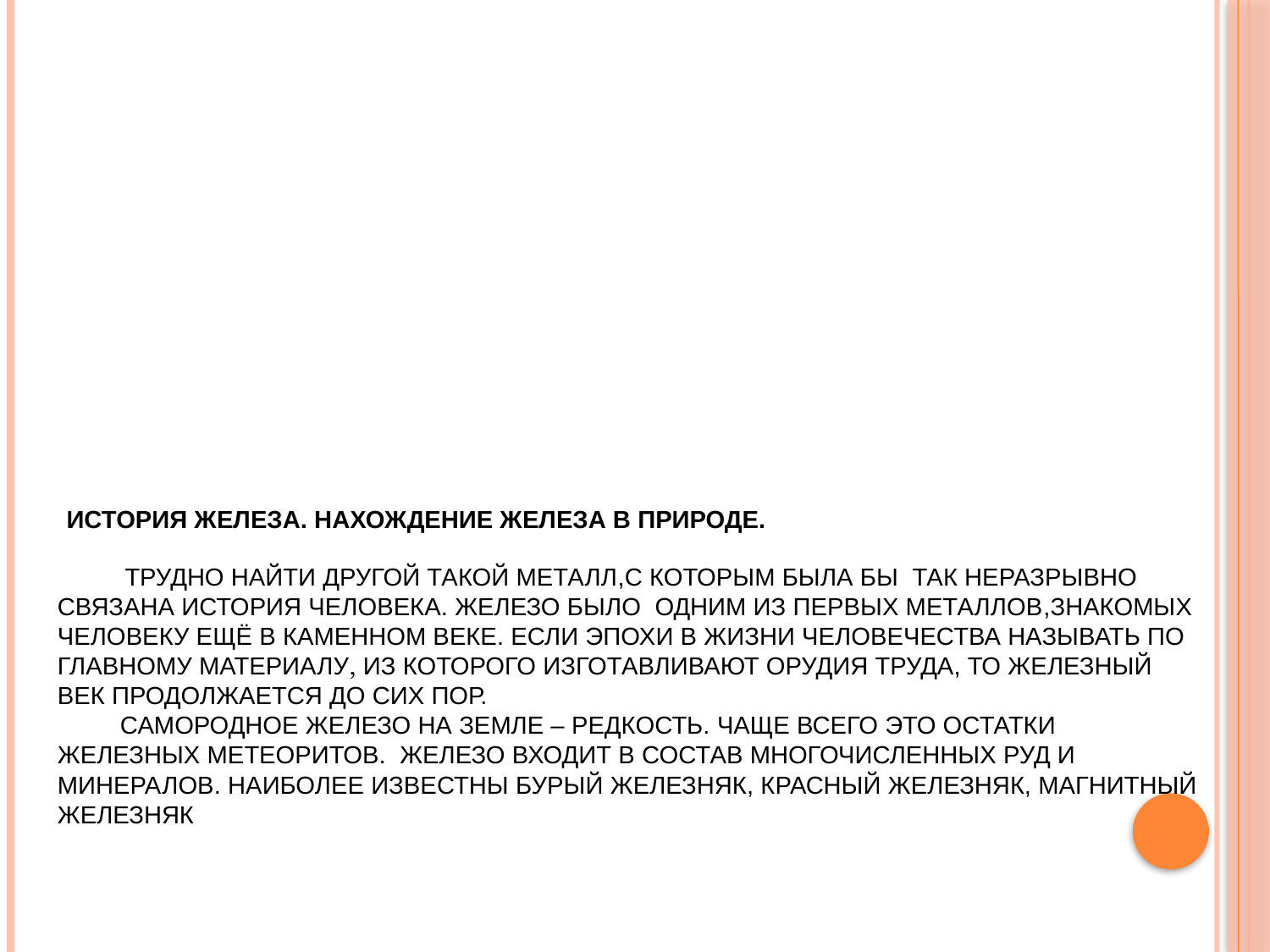

# История железа. Нахождение железа в природе. Трудно найти другой такой металл,с которым была бы  так неразрывно связана история человека. Железо было  одним из первых металлов,знакомых человеку ещё в каменном веке. Если эпохи в жизни человечества называть по главному материалу, из которого изготавливают орудия труда, то железный век продолжается до сих пор. Самородное железо на Земле – редкость. Чаще всего это остатки железных метеоритов.  Железо входит в состав многочисленных руд и минералов. Наиболее известны бурый железняк, красный железняк, магнитный железняк